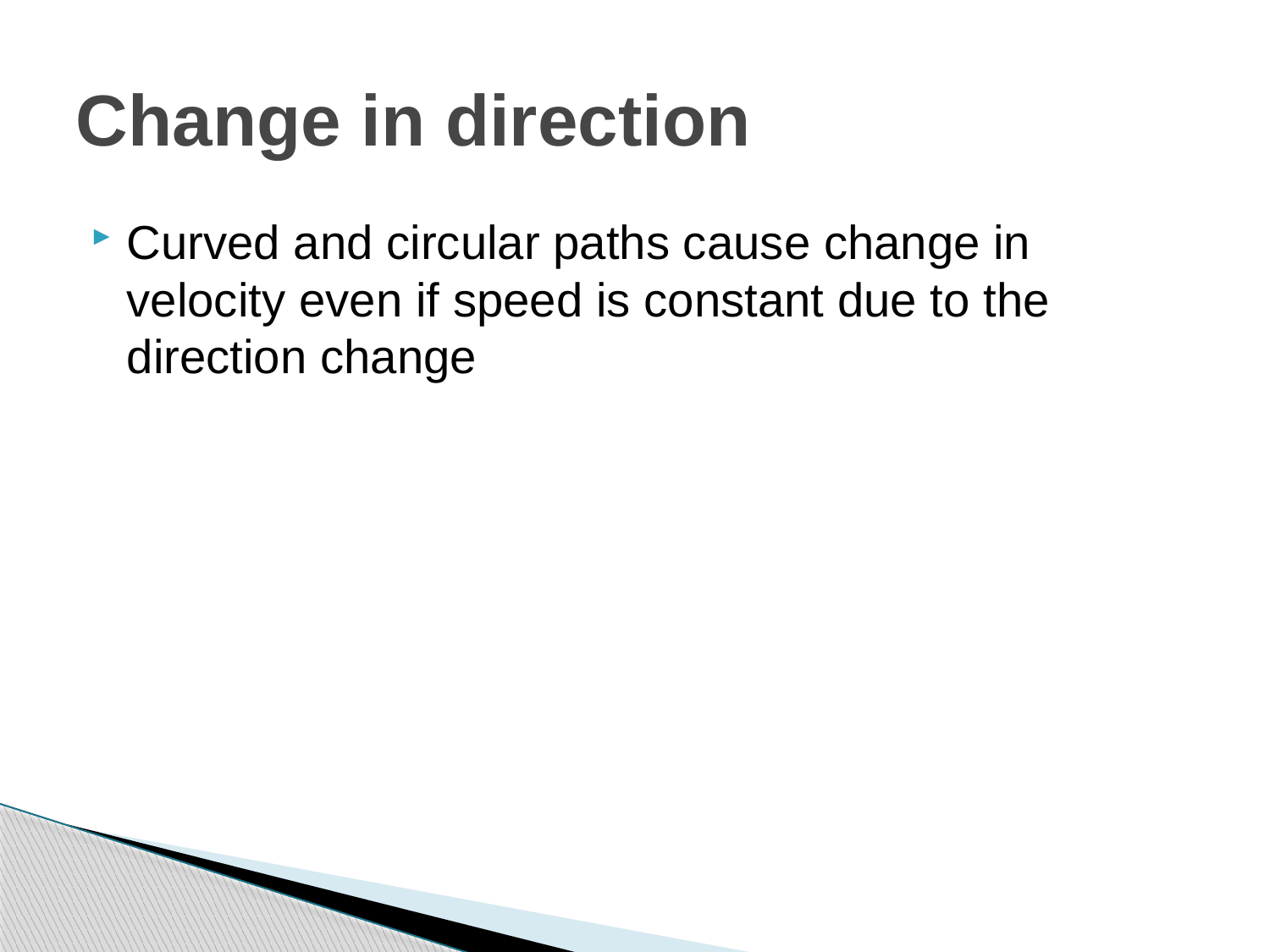

# Change in direction
Curved and circular paths cause change in velocity even if speed is constant due to the direction change